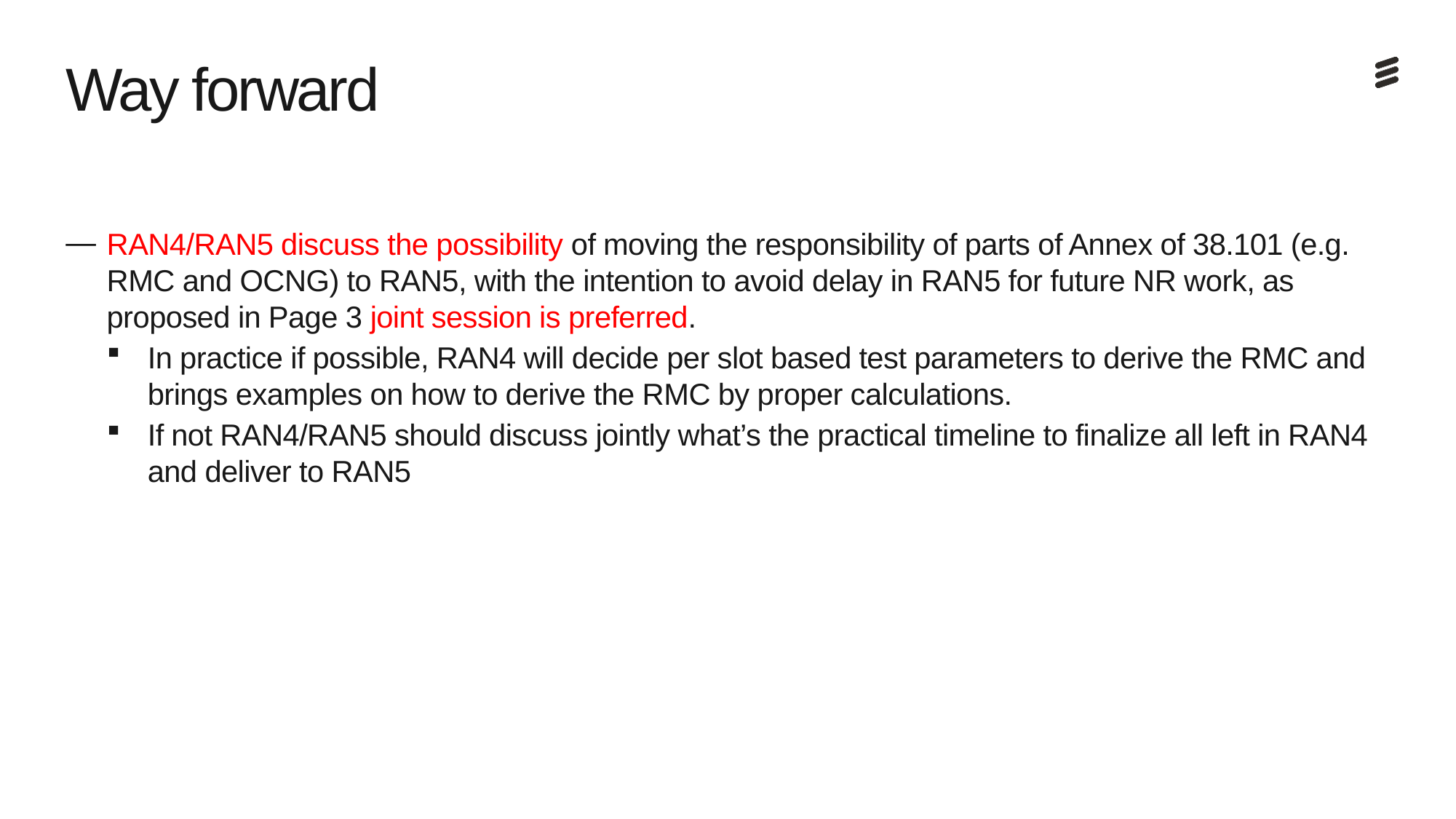

# Way forward
RAN4/RAN5 discuss the possibility of moving the responsibility of parts of Annex of 38.101 (e.g. RMC and OCNG) to RAN5, with the intention to avoid delay in RAN5 for future NR work, as proposed in Page 3 joint session is preferred.
In practice if possible, RAN4 will decide per slot based test parameters to derive the RMC and brings examples on how to derive the RMC by proper calculations.
If not RAN4/RAN5 should discuss jointly what’s the practical timeline to finalize all left in RAN4 and deliver to RAN5